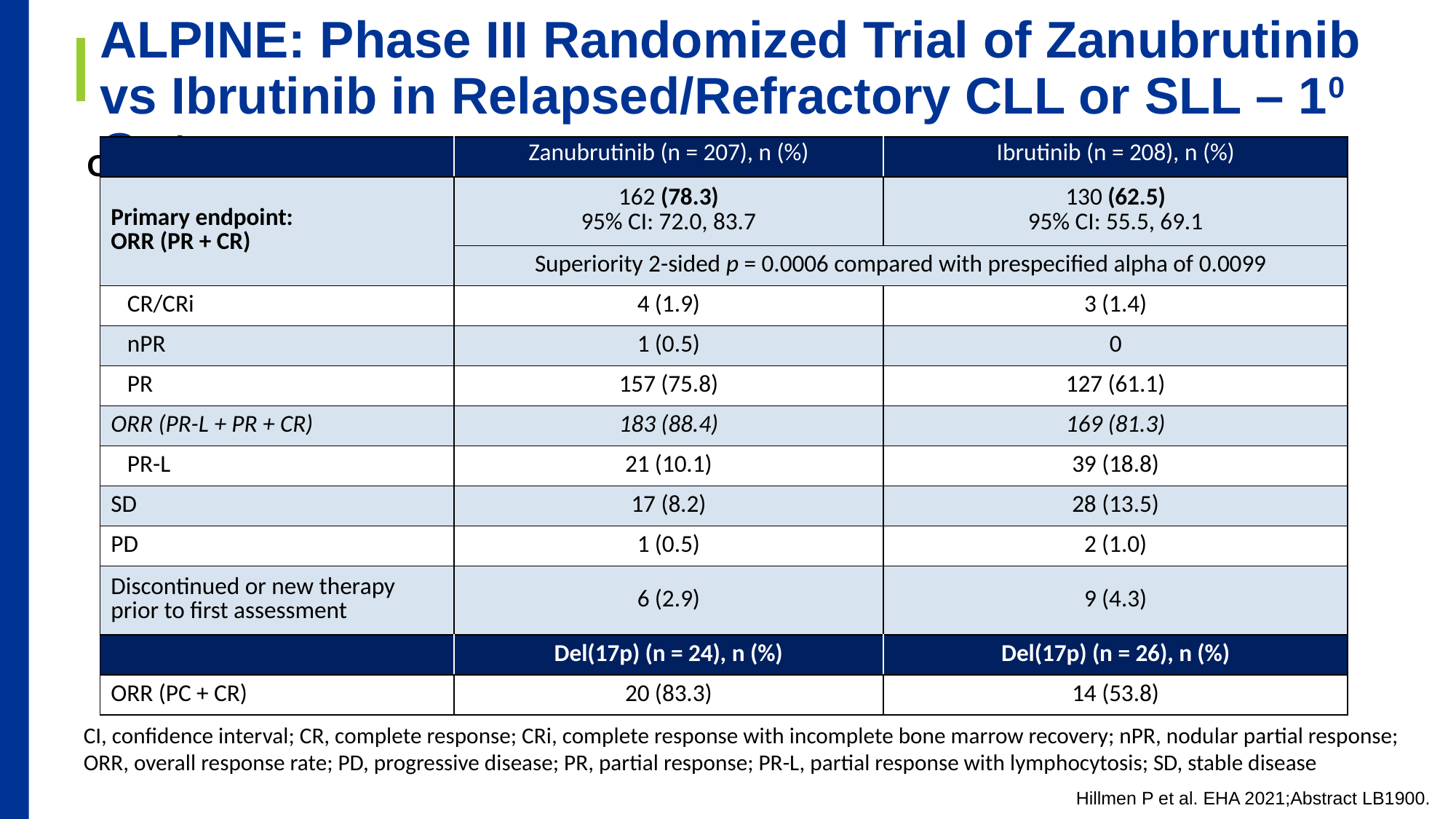

# ALPINE: Phase III Randomized Trial of Zanubrutinib vs Ibrutinib in Relapsed/Refractory CLL or SLL – 10 Outcome
|  | Zanubrutinib (n = 207), n (%) | Ibrutinib (n = 208), n (%) |
| --- | --- | --- |
| Primary endpoint: ORR (PR + CR) | 162 (78.3) 95% CI: 72.0, 83.7 | 130 (62.5) 95% CI: 55.5, 69.1 |
|  | Superiority 2-sided p = 0.0006 compared with prespecified alpha of 0.0099 |  |
| CR/CRi | 4 (1.9) | 3 (1.4) |
| nPR | 1 (0.5) | 0 |
| PR | 157 (75.8) | 127 (61.1) |
| ORR (PR-L + PR + CR) | 183 (88.4) | 169 (81.3) |
| PR-L | 21 (10.1) | 39 (18.8) |
| SD | 17 (8.2) | 28 (13.5) |
| PD | 1 (0.5) | 2 (1.0) |
| Discontinued or new therapy prior to first assessment | 6 (2.9) | 9 (4.3) |
|  | Del(17p) (n = 24), n (%) | Del(17p) (n = 26), n (%) |
| ORR (PC + CR) | 20 (83.3) | 14 (53.8) |
ORR by investigator assessment
CI, confidence interval; CR, complete response; CRi, complete response with incomplete bone marrow recovery; nPR, nodular partial response; ORR, overall response rate; PD, progressive disease; PR, partial response; PR-L, partial response with lymphocytosis; SD, stable disease
Hillmen P et al. EHA 2021;Abstract LB1900.